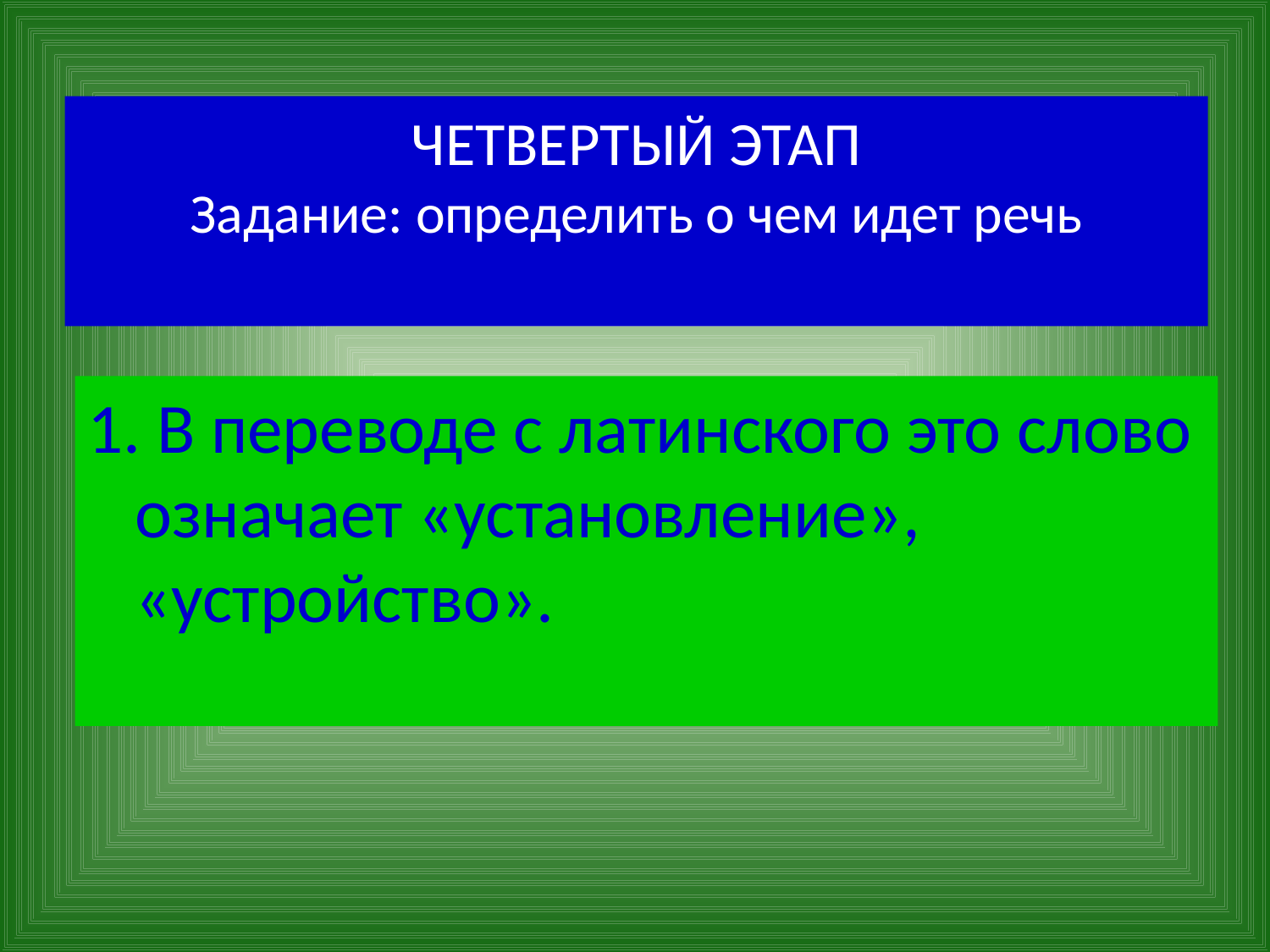

# ЧЕТВЕРТЫЙ ЭТАП Задание: определить о чем идет речь
1. В переводе с латинского это слово означает «установление», «устройство».